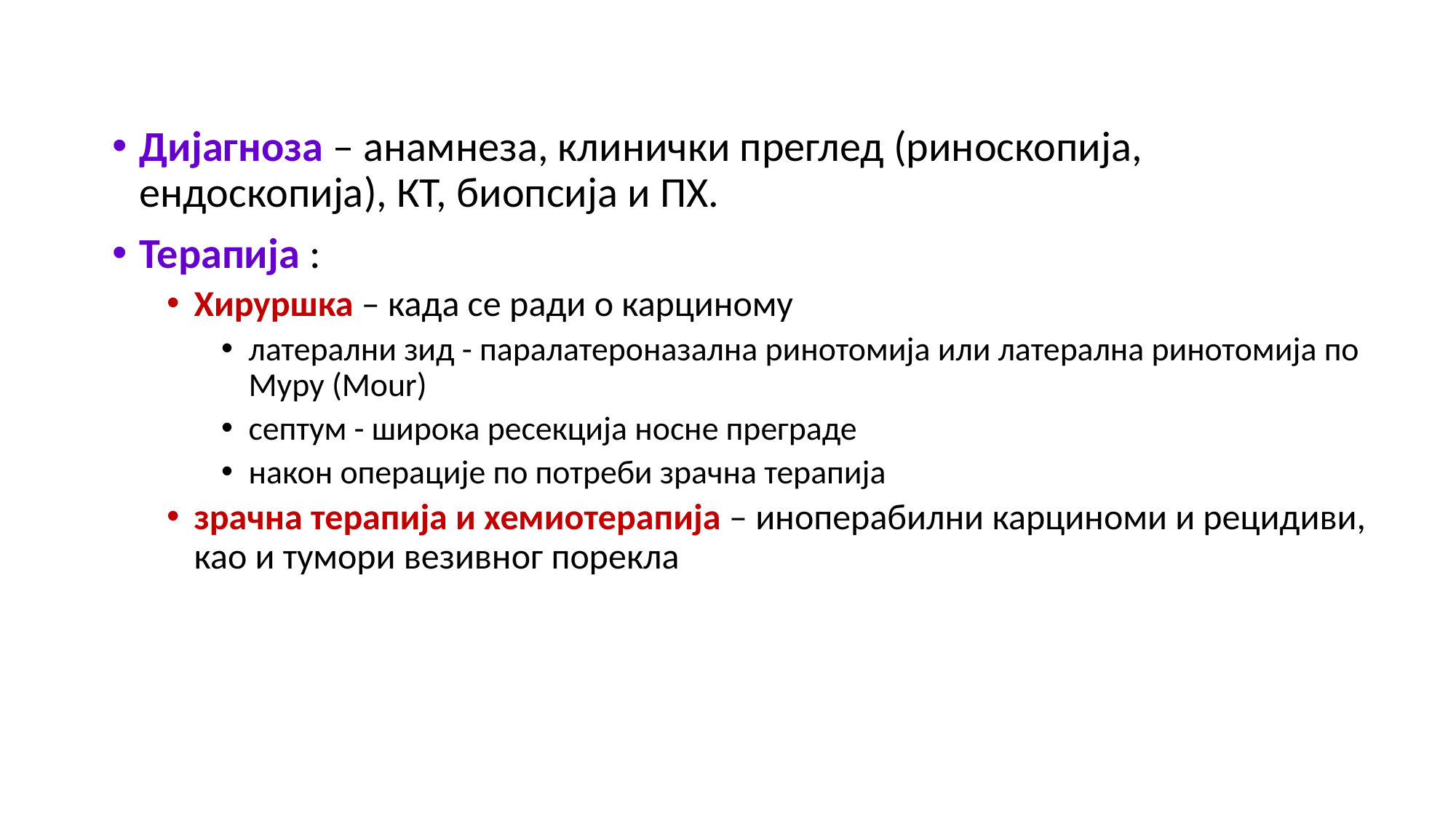

Дијагноза – анамнеза, клинички преглед (риноскопија, ендоскопија), КТ, биопсија и ПХ.
Терапија :
Хируршка – када се ради о карциному
латерални зид - паралатероназална ринотомија или латерална ринотомија по Муру (Моur)
септум - широка ресекција носне преграде
након операције по потреби зрачна терапија
зрачна терапија и хемиотерапија – иноперабилни карциноми и рецидиви, као и тумори везивног порекла